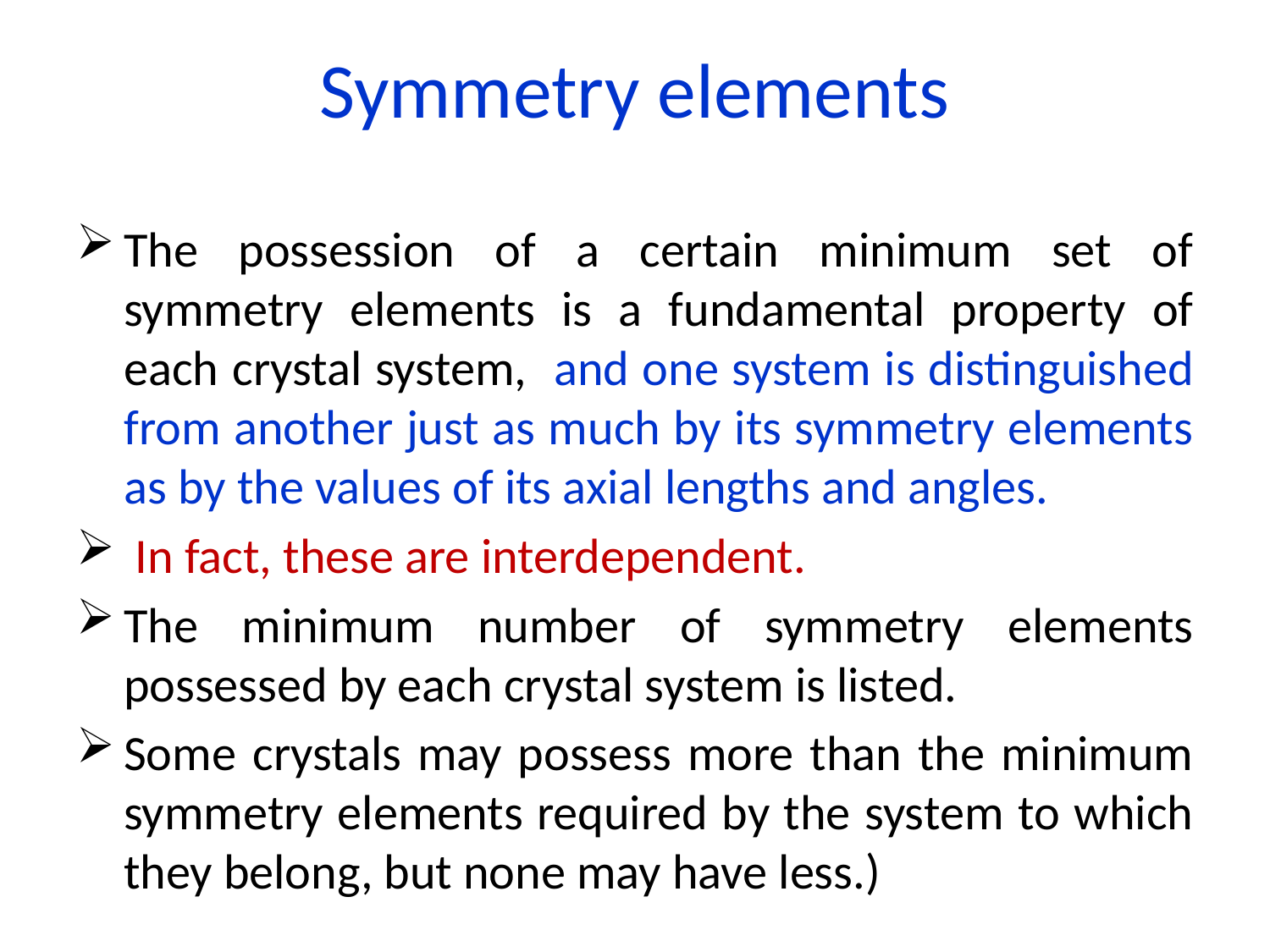

# Symmetry elements
The possession of a certain minimum set of symmetry elements is a fundamental property of each crystal system,  and one system is distinguished from another just as much by its symmetry elements as by the values of its axial lengths and angles.
 In fact, these are interdependent.
The minimum number of symmetry elements possessed by each crystal system is listed.
Some crystals may possess more than the minimum symmetry elements required by the system to which they belong, but none may have less.)